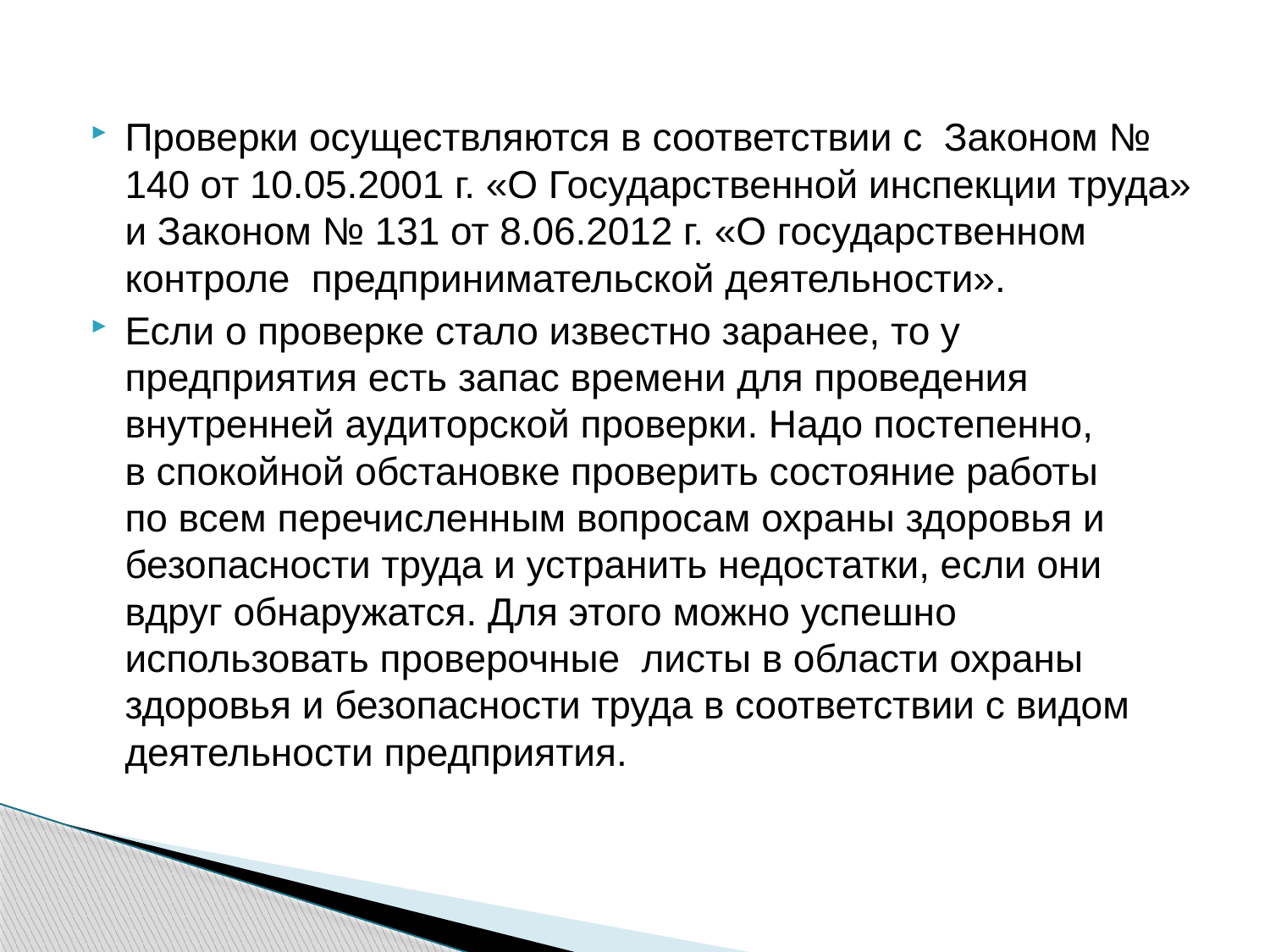

Проверки осуществляются в соответствии с  Законом № 140 от 10.05.2001 г. «О Государственной инспекции труда» и Законом № 131 от 8.06.2012 г. «О государственном контроле  предпринимательской деятельности».
Если о проверке стало известно заранее, то у предприятия есть запас времени для проведения внутренней аудиторской проверки. Надо постепенно, в спокойной обстановке проверить состояние работы по всем перечисленным вопросам охраны здоровья и безопасности труда и устранить недостатки, если они вдруг обнаружатся. Для этого можно успешно использовать проверочные  листы в области охраны здоровья и безопасности труда в соответствии с видом деятельности предприятия.